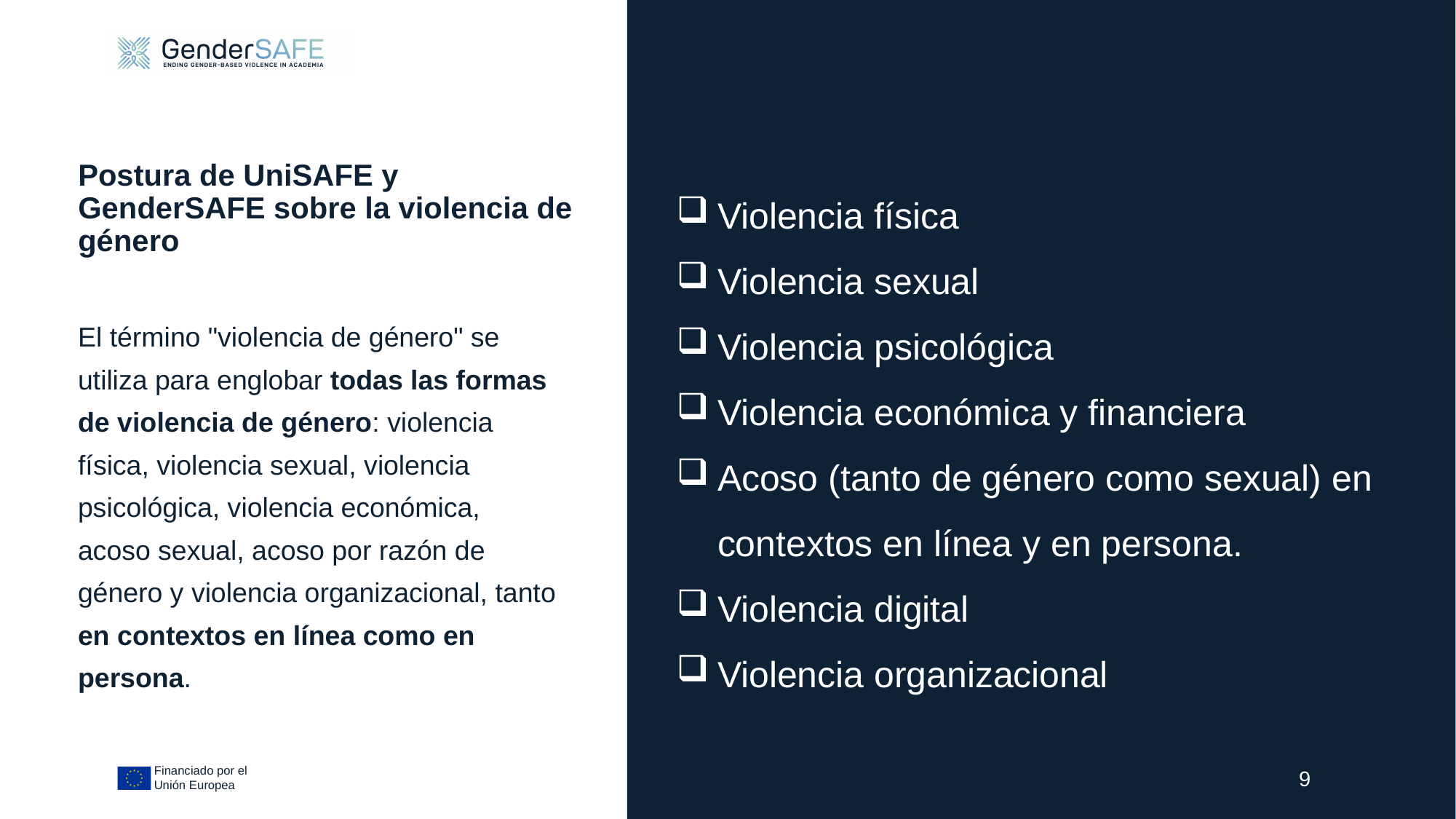

Postura de UniSAFE y GenderSAFE sobre la violencia de género

Violencia física
Violencia sexual
Violencia psicológica
Violencia económica y financiera
Acoso (tanto de género como sexual) en contextos en línea y en persona.
Violencia digital
Violencia organizacional
El término "violencia de género" se utiliza para englobar todas las formas de violencia de género: violencia física, violencia sexual, violencia psicológica, violencia económica, acoso sexual, acoso por razón de género y violencia organizacional, tanto en contextos en línea como en persona.
9